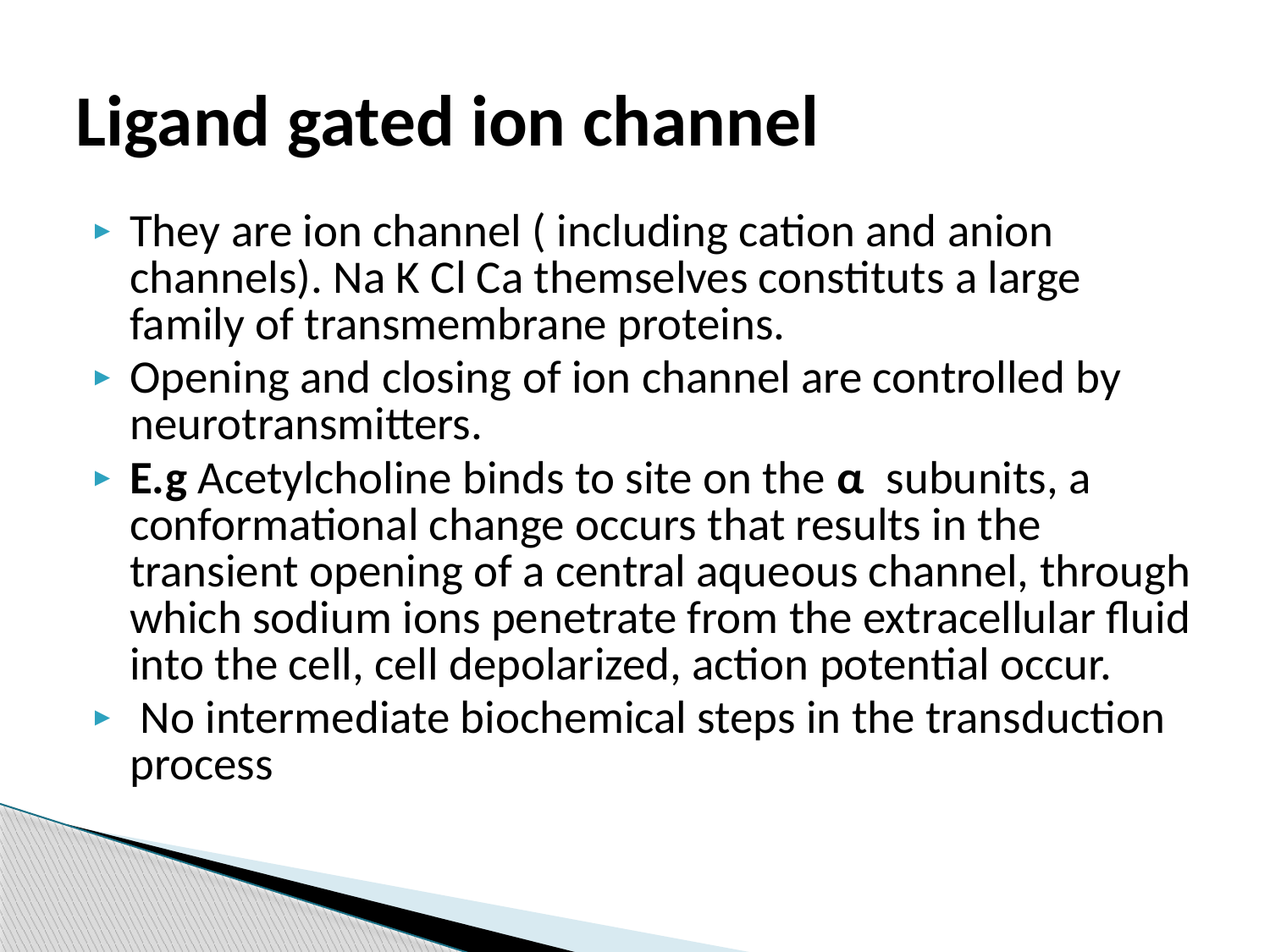

# Ligand gated ion channel
They are ion channel ( including cation and anion channels). Na K Cl Ca themselves constituts a large family of transmembrane proteins.
Opening and closing of ion channel are controlled by neurotransmitters.
E.g Acetylcholine binds to site on the α  subunits, a conformational change occurs that results in the transient opening of a central aqueous channel, through which sodium ions penetrate from the extracellular fluid into the cell, cell depolarized, action potential occur.
 No intermediate biochemical steps in the transduction process